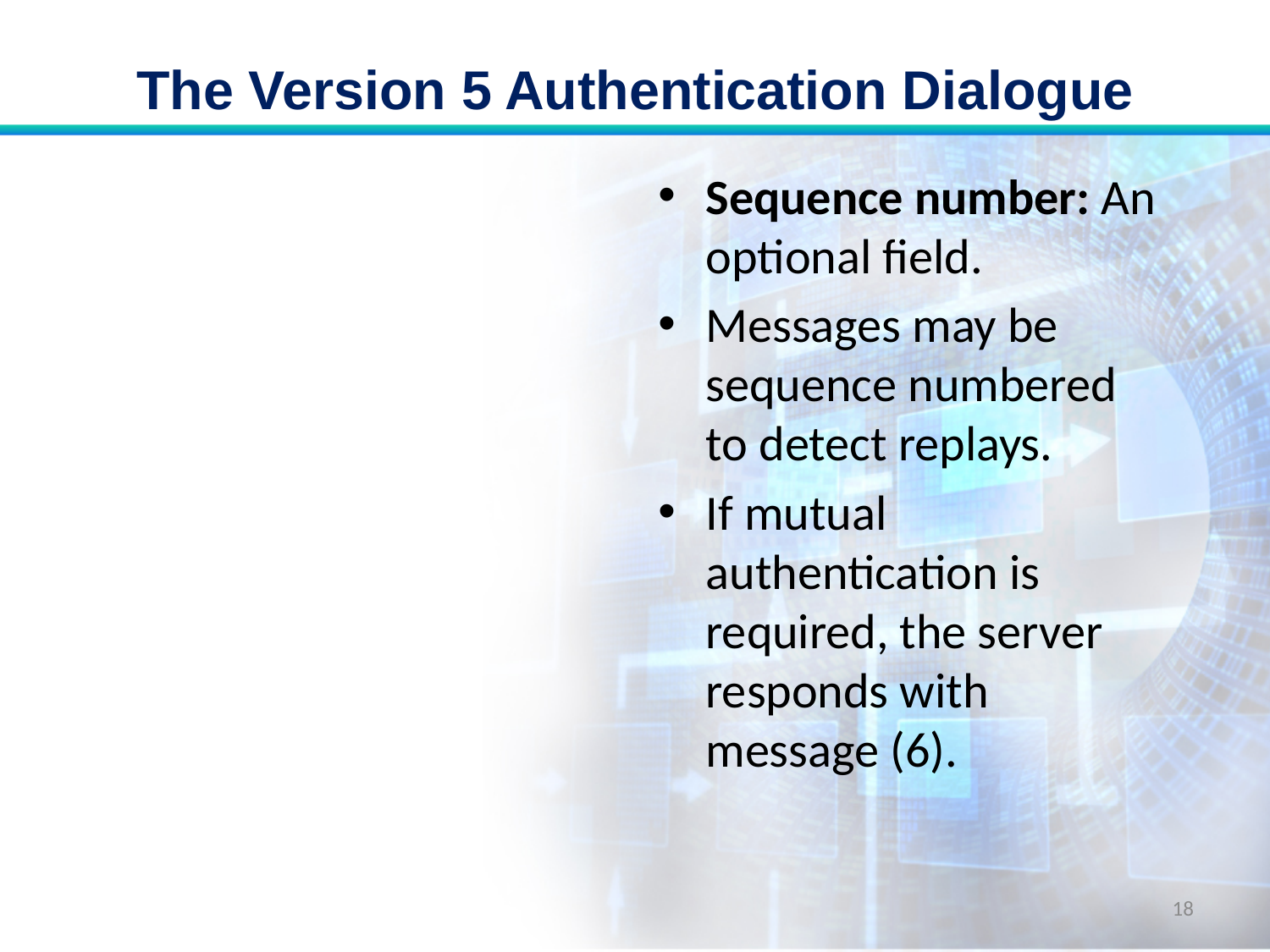

# The Version 5 Authentication Dialogue
Sequence number: An optional field.
Messages may be sequence numbered to detect replays.
If mutual authentication is required, the server responds with message (6).
18